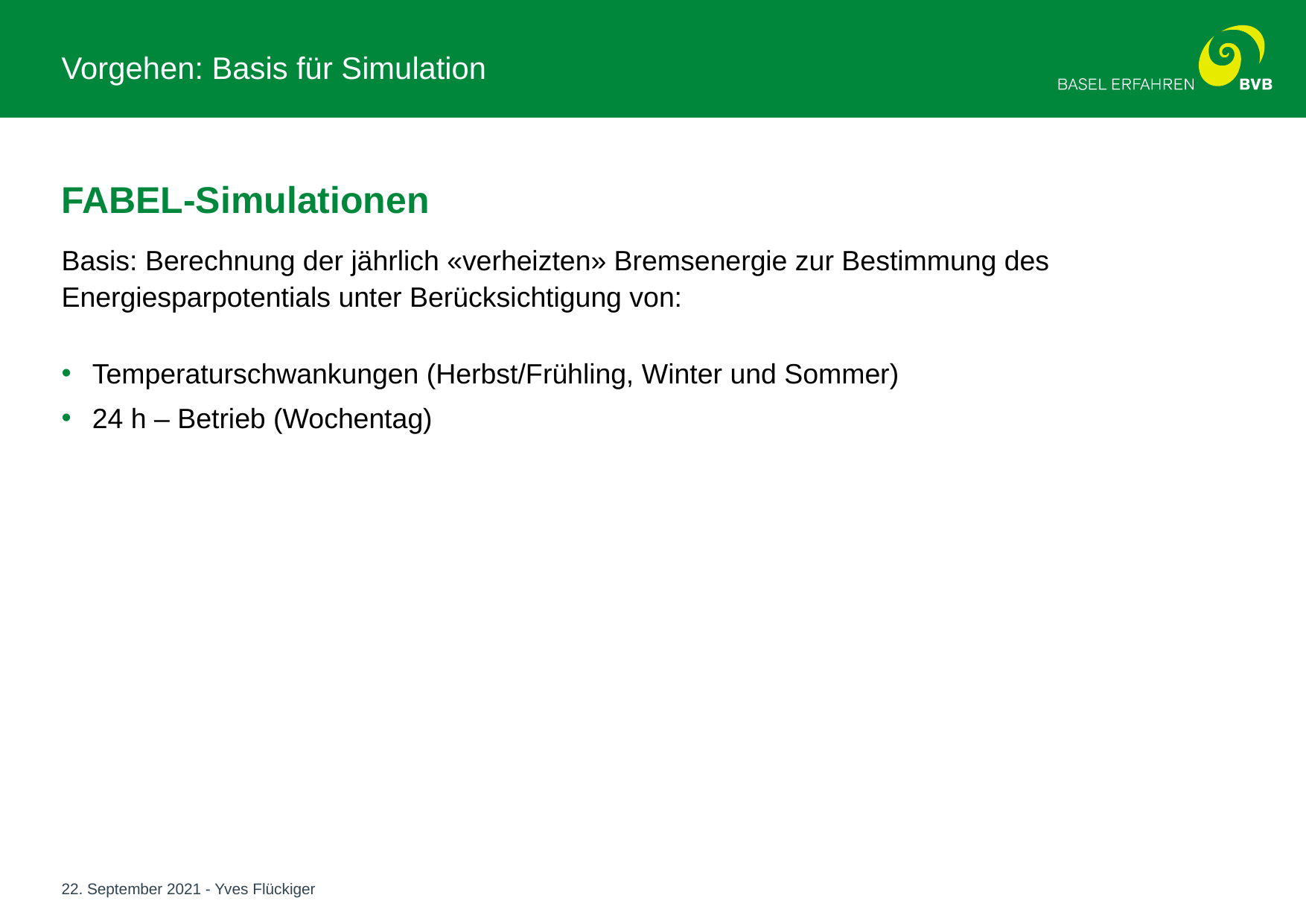

# Vorgehen: Basis für Simulation
FABEL-Simulationen
Basis: Berechnung der jährlich «verheizten» Bremsenergie zur Bestimmung des Energiesparpotentials unter Berücksichtigung von:

Temperaturschwankungen (Herbst/Frühling, Winter und Sommer)
24 h – Betrieb (Wochentag)
22. September 2021 - Yves Flückiger